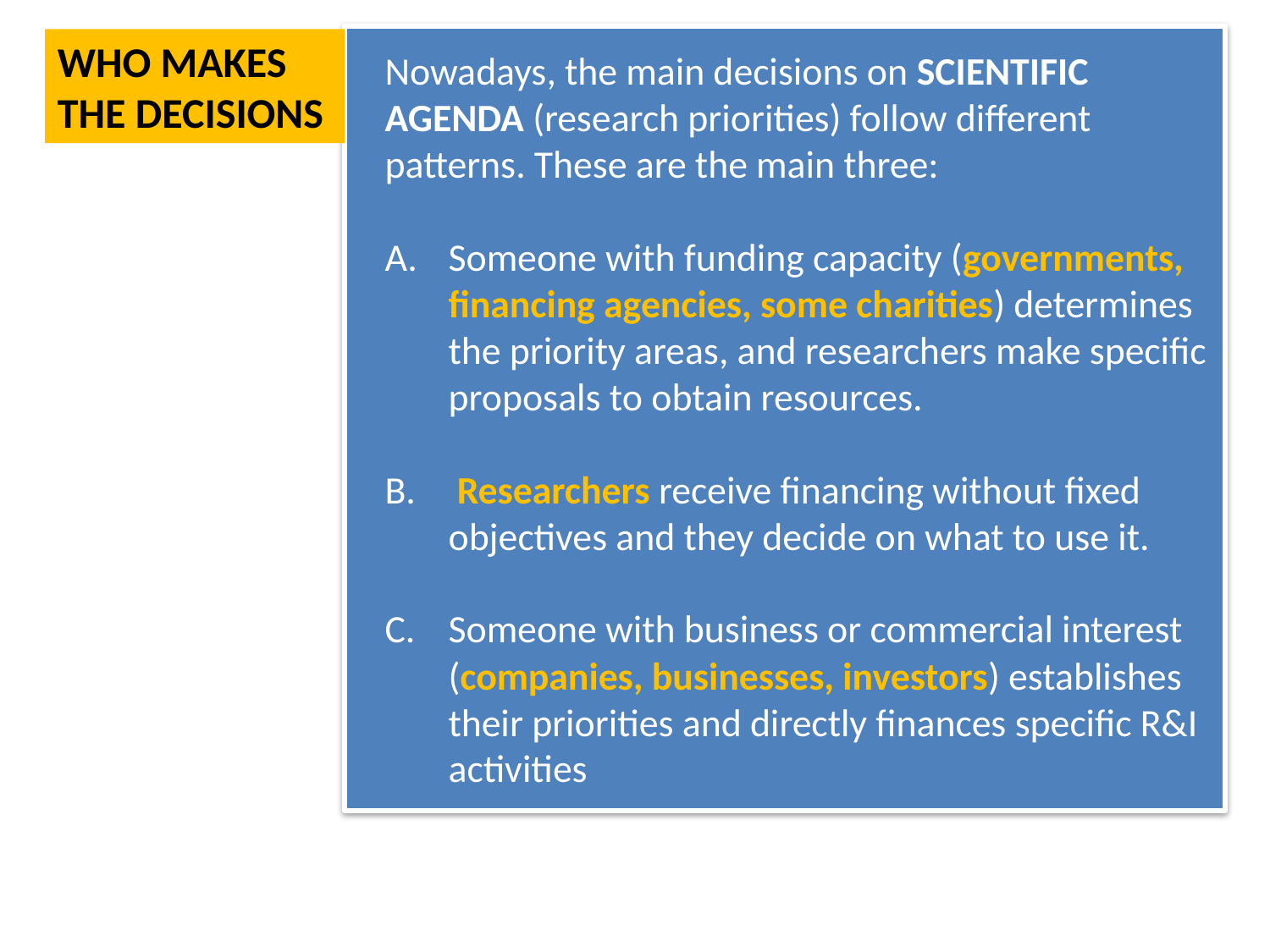

Nowadays, the main decisions on SCIENTIFIC AGENDA (research priorities) follow different patterns. These are the main three:

Someone with funding capacity (governments, financing agencies, some charities) determines the priority areas, and researchers make specific proposals to obtain resources.
 Researchers receive financing without fixed objectives and they decide on what to use it.
Someone with business or commercial interest (companies, businesses, investors) establishes their priorities and directly finances specific R&I activities
WHO MAKES THE DECISIONS